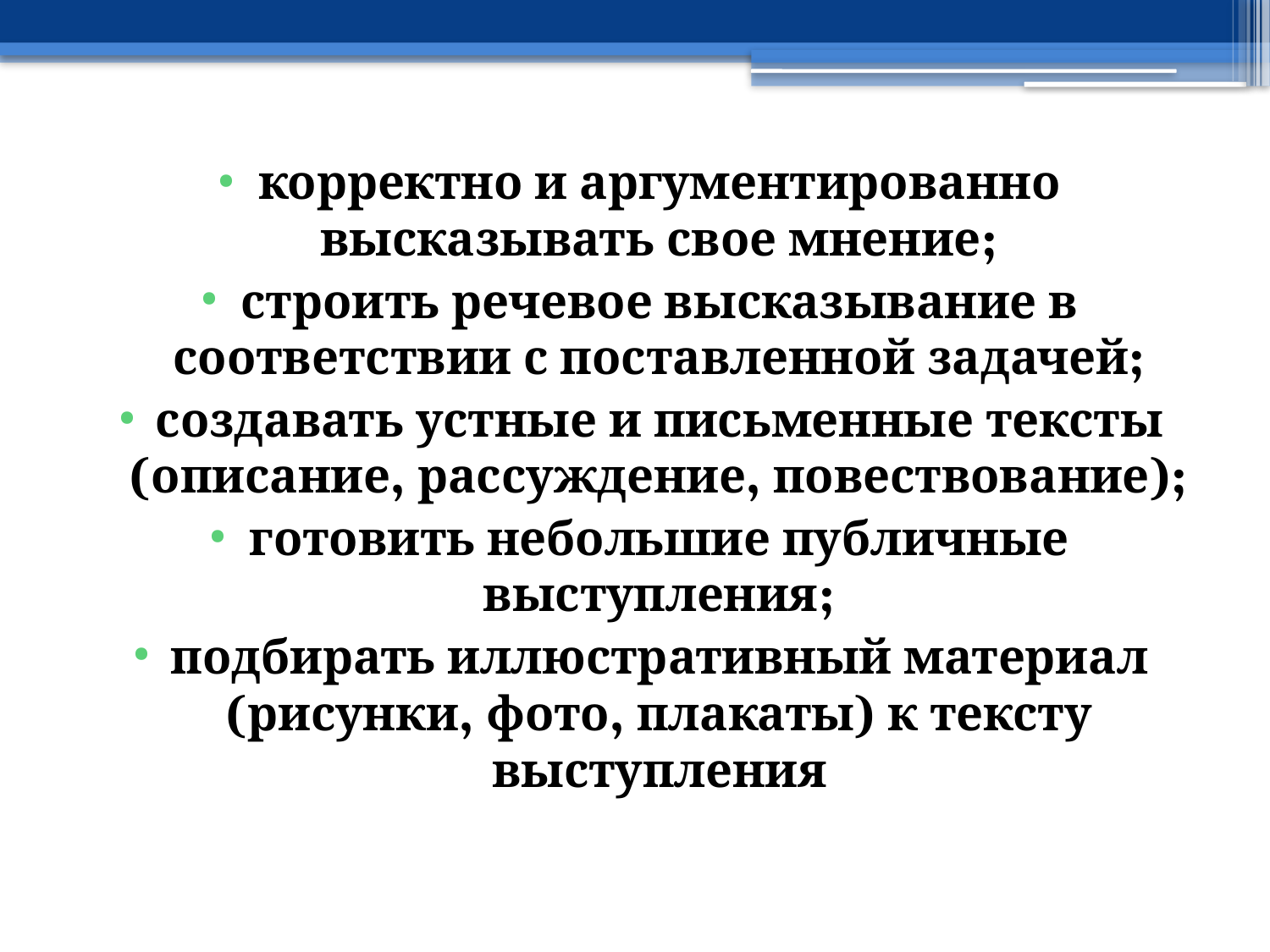

корректно и аргументированно высказывать свое мнение;
строить речевое высказывание в соответствии с поставленной задачей;
создавать устные и письменные тексты (описание, рассуждение, повествование);
готовить небольшие публичные выступления;
подбирать иллюстративный материал (рисунки, фото, плакаты) к тексту выступления

#